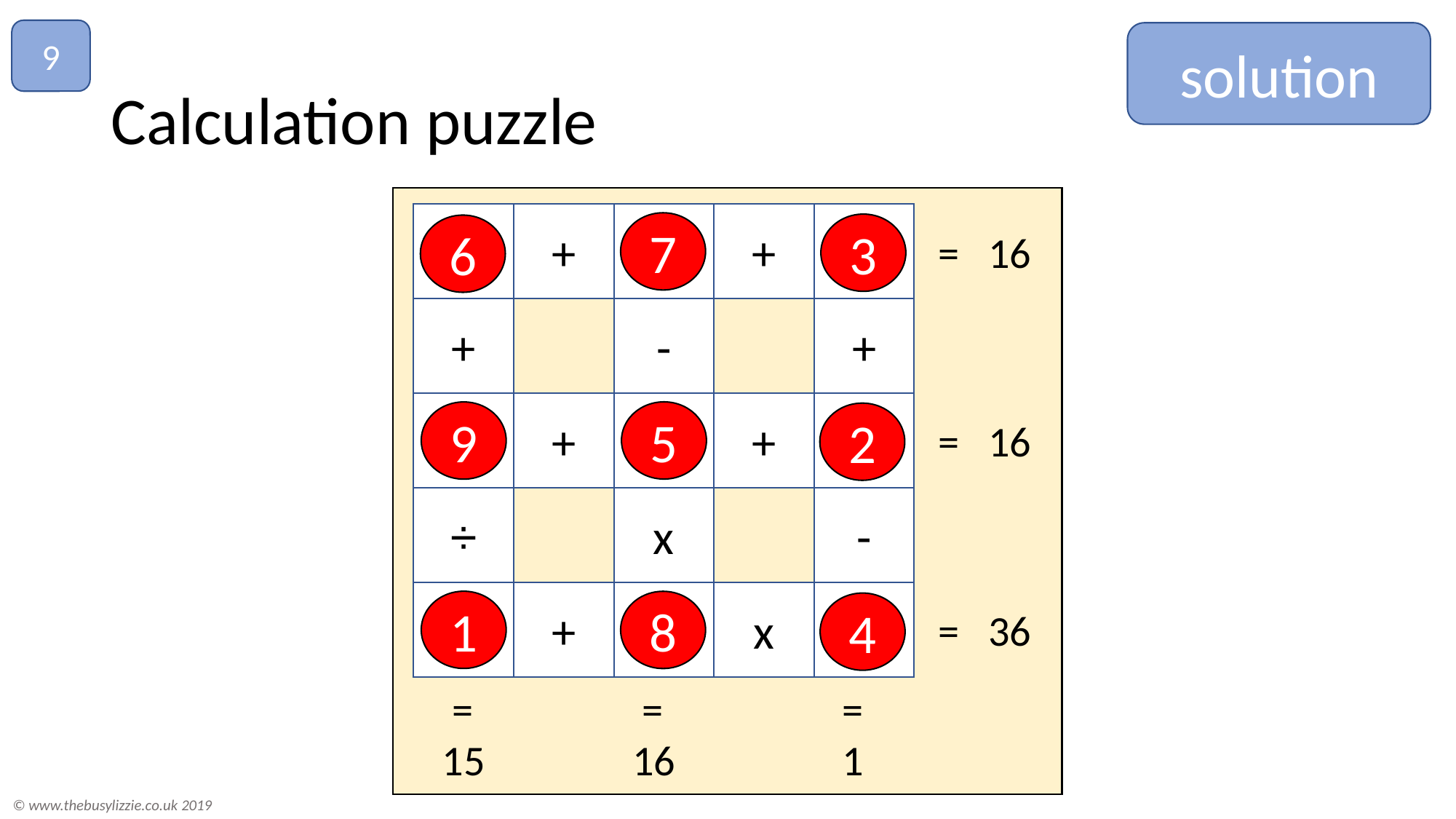

9
solution
# Calculation puzzle

+

+
+
+

-

+

+
-
÷

x

+

x
7
3
6
=   16
5
9
2
=   16
1
8
4
=   36
 =
 1
 =
15
 =
16
© www.thebusylizzie.co.uk 2019